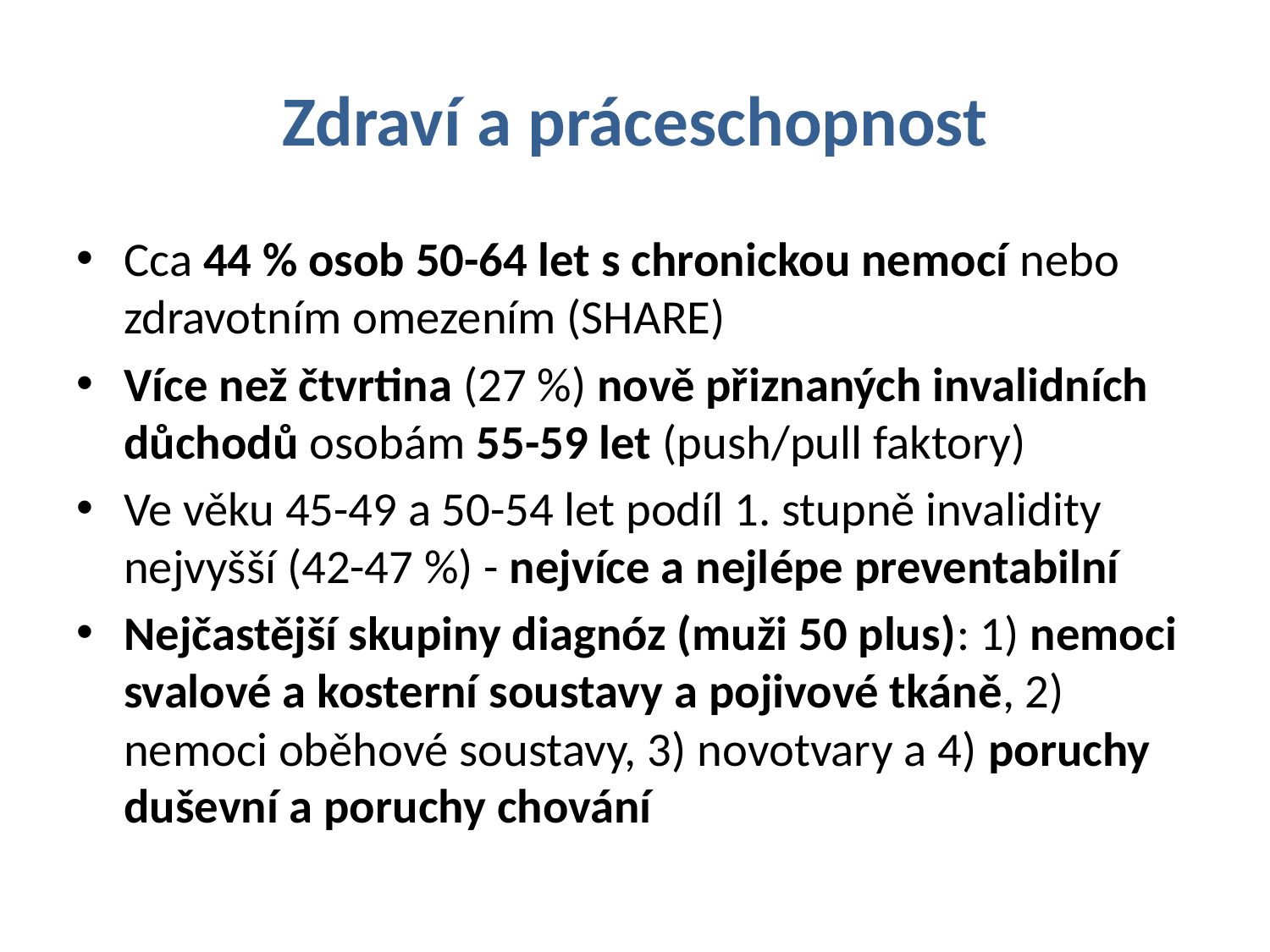

# Zdraví a práceschopnost
Cca 44 % osob 50-64 let s chronickou nemocí nebo zdravotním omezením (SHARE)
Více než čtvrtina (27 %) nově přiznaných invalidních důchodů osobám 55-59 let (push/pull faktory)
Ve věku 45-49 a 50-54 let podíl 1. stupně invalidity nejvyšší (42-47 %) - nejvíce a nejlépe preventabilní
Nejčastější skupiny diagnóz (muži 50 plus): 1) nemoci svalové a kosterní soustavy a pojivové tkáně, 2) nemoci oběhové soustavy, 3) novotvary a 4) poruchy duševní a poruchy chování